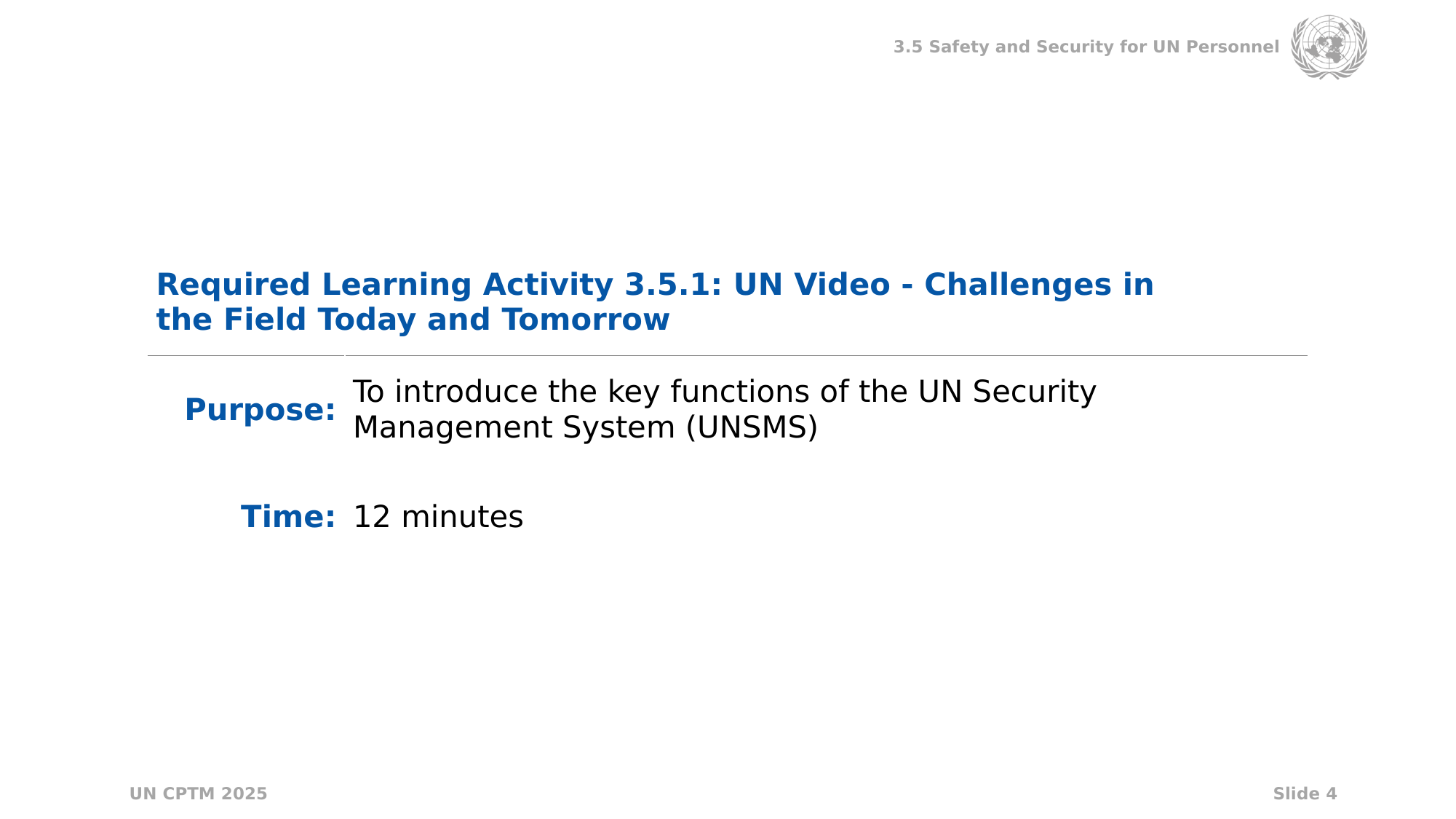

| Required Learning Activity 3.5.1: UN Video - Challenges in the Field Today and Tomorrow |  |
| --- | --- |
| Purpose: | To introduce the key functions of the UN Security Management System (UNSMS) |
| Time: | 12 minutes |